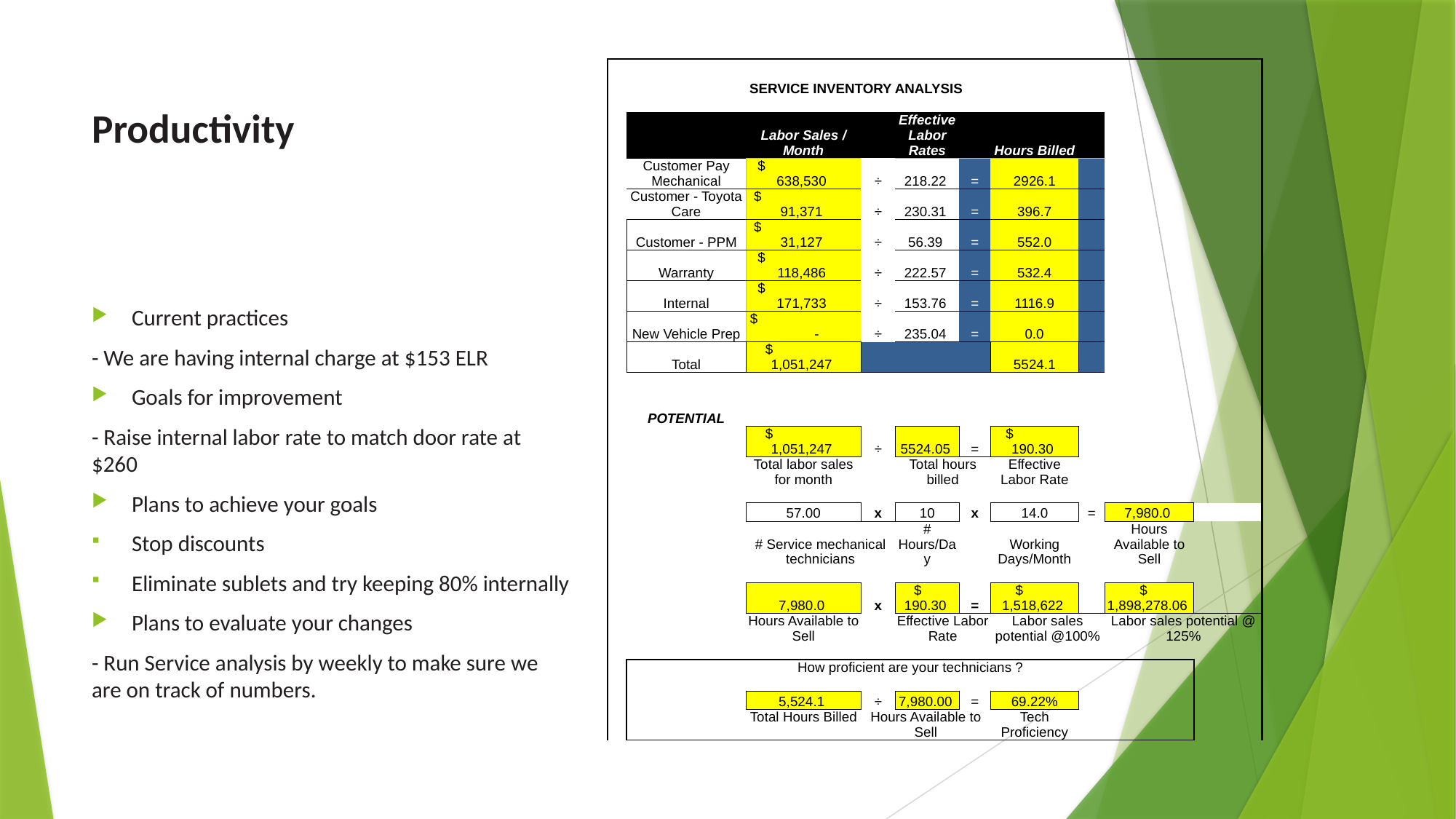

|  |  |  |  |  |  |  |  |  |  |
| --- | --- | --- | --- | --- | --- | --- | --- | --- | --- |
|  | SERVICE INVENTORY ANALYSIS |  |  |  |  |  |  |  |  |
|  |  |  |  |  |  |  |  |  |  |
|  |  | Labor Sales / Month |  | Effective Labor Rates |  | Hours Billed |  |  |  |
|  | Customer Pay Mechanical | $ 638,530 | ÷ | 218.22 | = | 2926.1 |  |  |  |
|  | Customer - Toyota Care | $ 91,371 | ÷ | 230.31 | = | 396.7 |  |  |  |
|  | Customer - PPM | $ 31,127 | ÷ | 56.39 | = | 552.0 |  |  |  |
|  | Warranty | $ 118,486 | ÷ | 222.57 | = | 532.4 |  |  |  |
|  | Internal | $ 171,733 | ÷ | 153.76 | = | 1116.9 |  |  |  |
|  | New Vehicle Prep | $ - | ÷ | 235.04 | = | 0.0 |  |  |  |
|  | Total | $ 1,051,247 |  |  |  | 5524.1 |  |  |  |
|  |  |  |  |  |  |  |  |  |  |
|  | POTENTIAL |  |  |  |  |  |  |  |  |
|  |  | $ 1,051,247 | ÷ | 5524.05 | = | $ 190.30 |  |  |  |
|  |  | Total labor sales for month |  | Total hours billed |  | Effective Labor Rate |  |  |  |
|  |  |  |  |  |  |  |  |  |  |
|  |  | 57.00 | x | 10 | x | 14.0 | = | 7,980.0 |  |
|  |  | # Service mechanical technicians |  | # Hours/Day |  | Working Days/Month |  | Hours Available to Sell |  |
|  |  |  |  |  |  |  |  |  |  |
|  |  | 7,980.0 | x | $ 190.30 | = | $ 1,518,622 |  | $ 1,898,278.06 |  |
|  |  | Hours Available to Sell |  | Effective Labor Rate |  | Labor sales potential @100% |  | Labor sales potential @ 125% |  |
|  |  |  |  |  |  |  |  |  |  |
|  | How proficient are your technicians ? |  |  |  |  |  |  |  |  |
|  |  |  |  |  |  |  |  |  |  |
|  |  | 5,524.1 | ÷ | 7,980.00 | = | 69.22% |  |  |  |
|  |  | Total Hours Billed | Hours Available to Sell |  |  | Tech Proficiency |  |  |  |
# Productivity

Current practices
- We are having internal charge at $153 ELR
Goals for improvement
- Raise internal labor rate to match door rate at $260
Plans to achieve your goals
Stop discounts
Eliminate sublets and try keeping 80% internally
Plans to evaluate your changes
- Run Service analysis by weekly to make sure we are on track of numbers.